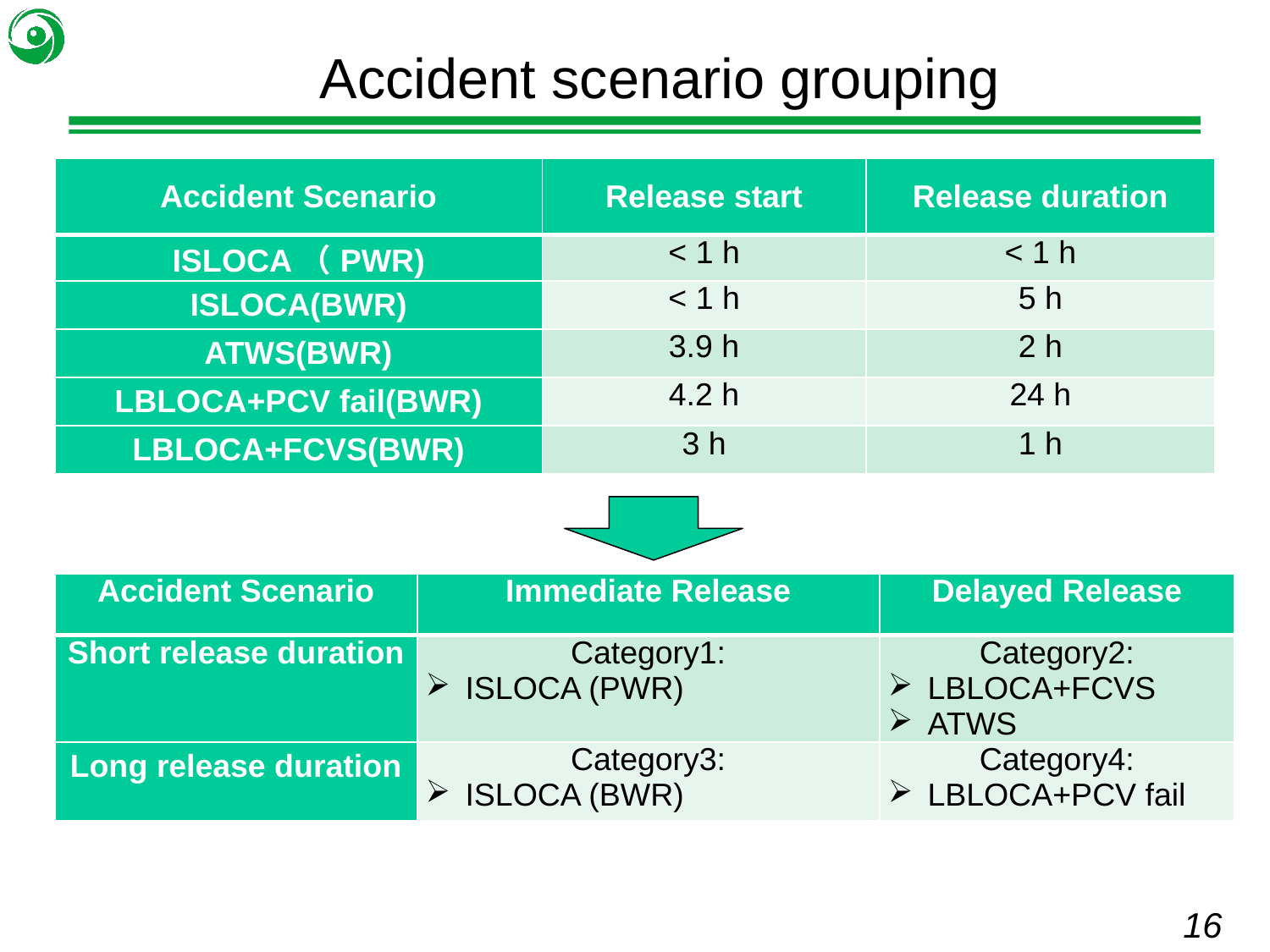

# Accident scenario grouping
| Accident Scenario | Release start | Release duration |
| --- | --- | --- |
| ISLOCA（PWR) | < 1 h | < 1 h |
| ISLOCA(BWR) | < 1 h | 5 h |
| ATWS(BWR) | 3.9 h | 2 h |
| LBLOCA+PCV fail(BWR) | 4.2 h | 24 h |
| LBLOCA+FCVS(BWR) | 3 h | 1 h |

| Accident Scenario | Immediate Release | Delayed Release |
| --- | --- | --- |
| Short release duration | Category1: ISLOCA (PWR) | Category2: LBLOCA+FCVS ATWS |
| Long release duration | Category3: ISLOCA (BWR) | Category4: LBLOCA+PCV fail |